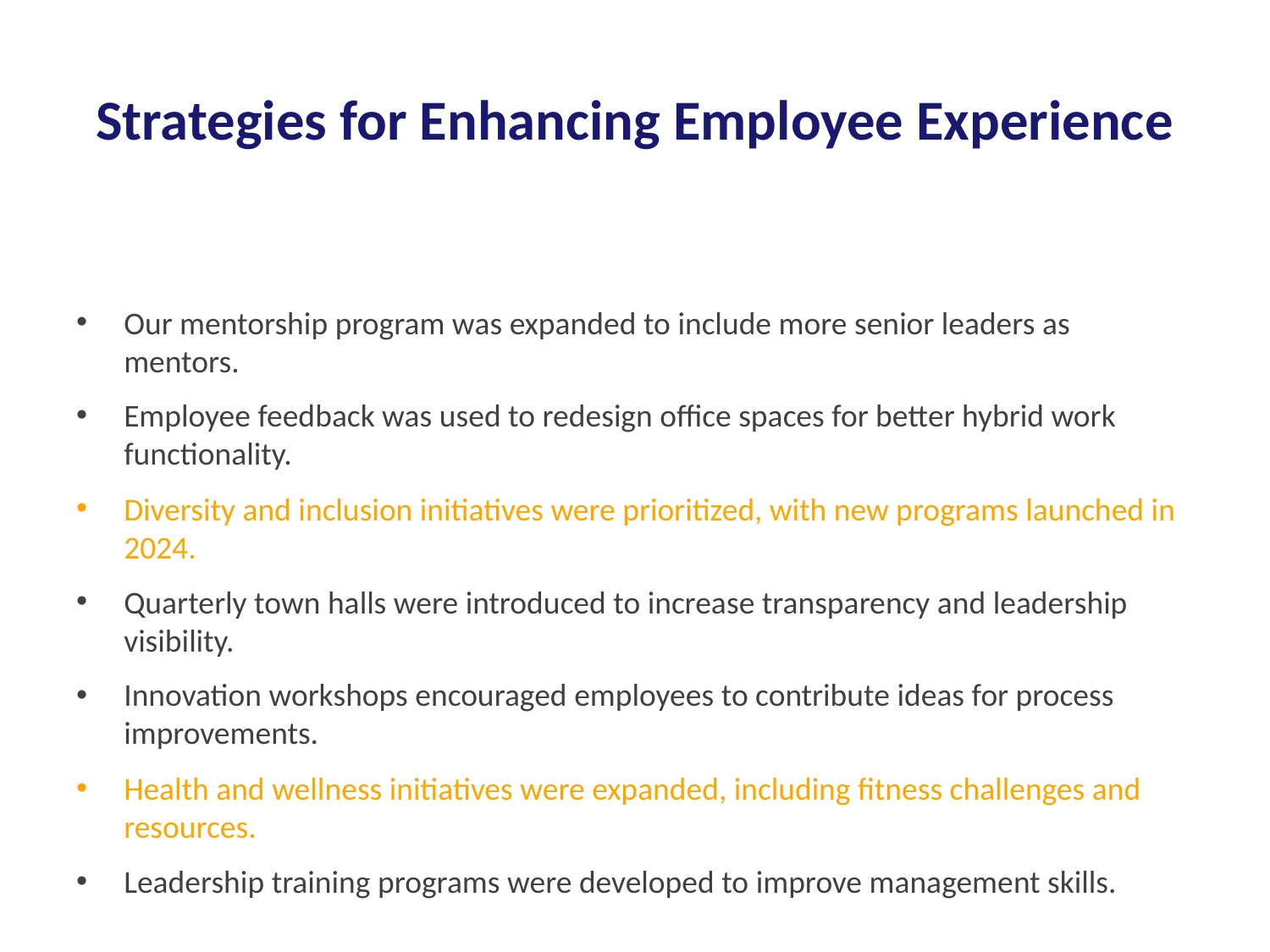

# Strategies for Enhancing Employee Experience

Our mentorship program was expanded to include more senior leaders as mentors.
Employee feedback was used to redesign office spaces for better hybrid work functionality.
Diversity and inclusion initiatives were prioritized, with new programs launched in 2024.
Quarterly town halls were introduced to increase transparency and leadership visibility.
Innovation workshops encouraged employees to contribute ideas for process improvements.
Health and wellness initiatives were expanded, including fitness challenges and resources.
Leadership training programs were developed to improve management skills.